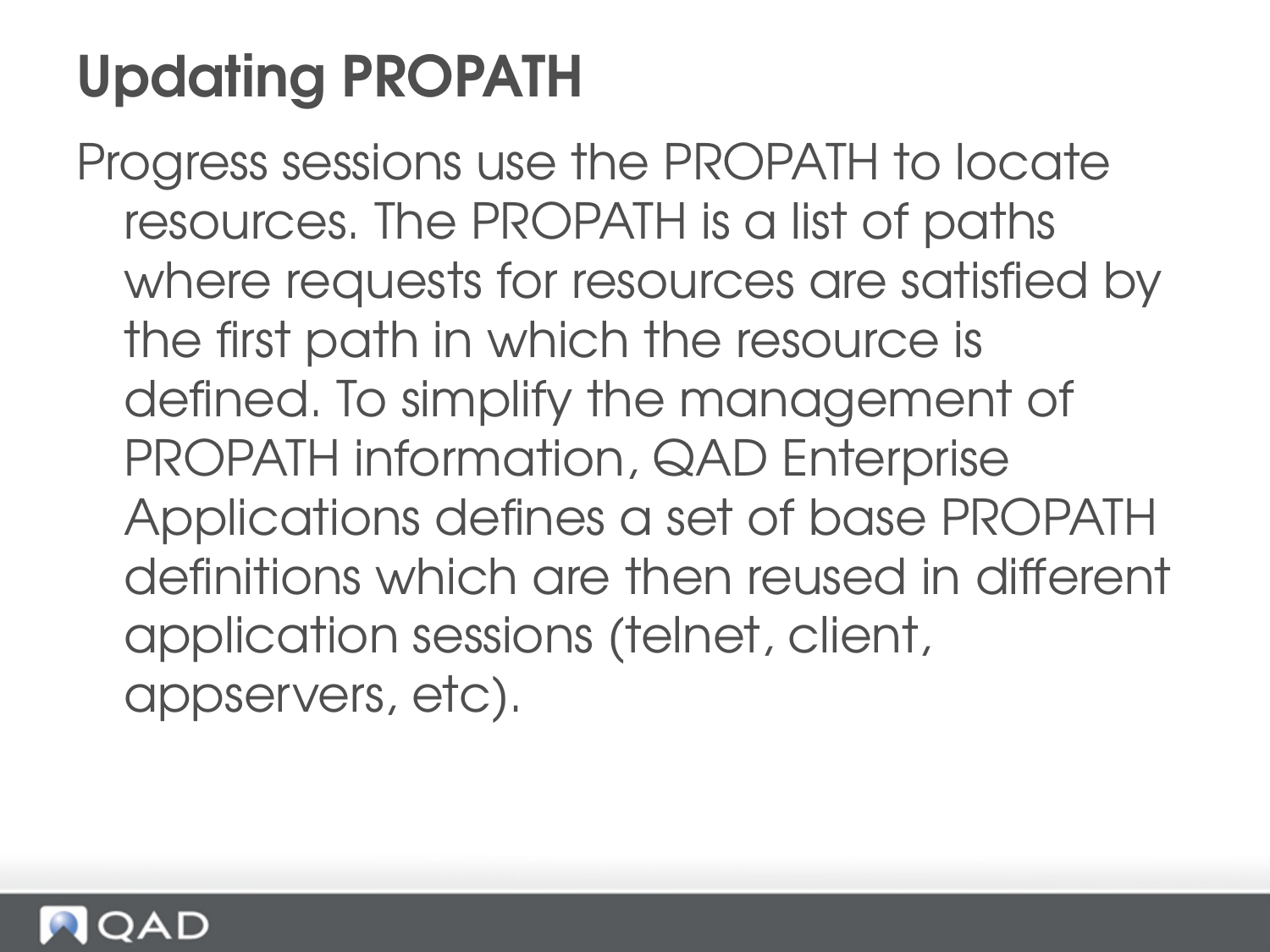

# Updating PROPATH
Progress sessions use the PROPATH to locate resources. The PROPATH is a list of paths where requests for resources are satisfied by the first path in which the resource is defined. To simplify the management of PROPATH information, QAD Enterprise Applications defines a set of base PROPATH definitions which are then reused in different application sessions (telnet, client, appservers, etc).